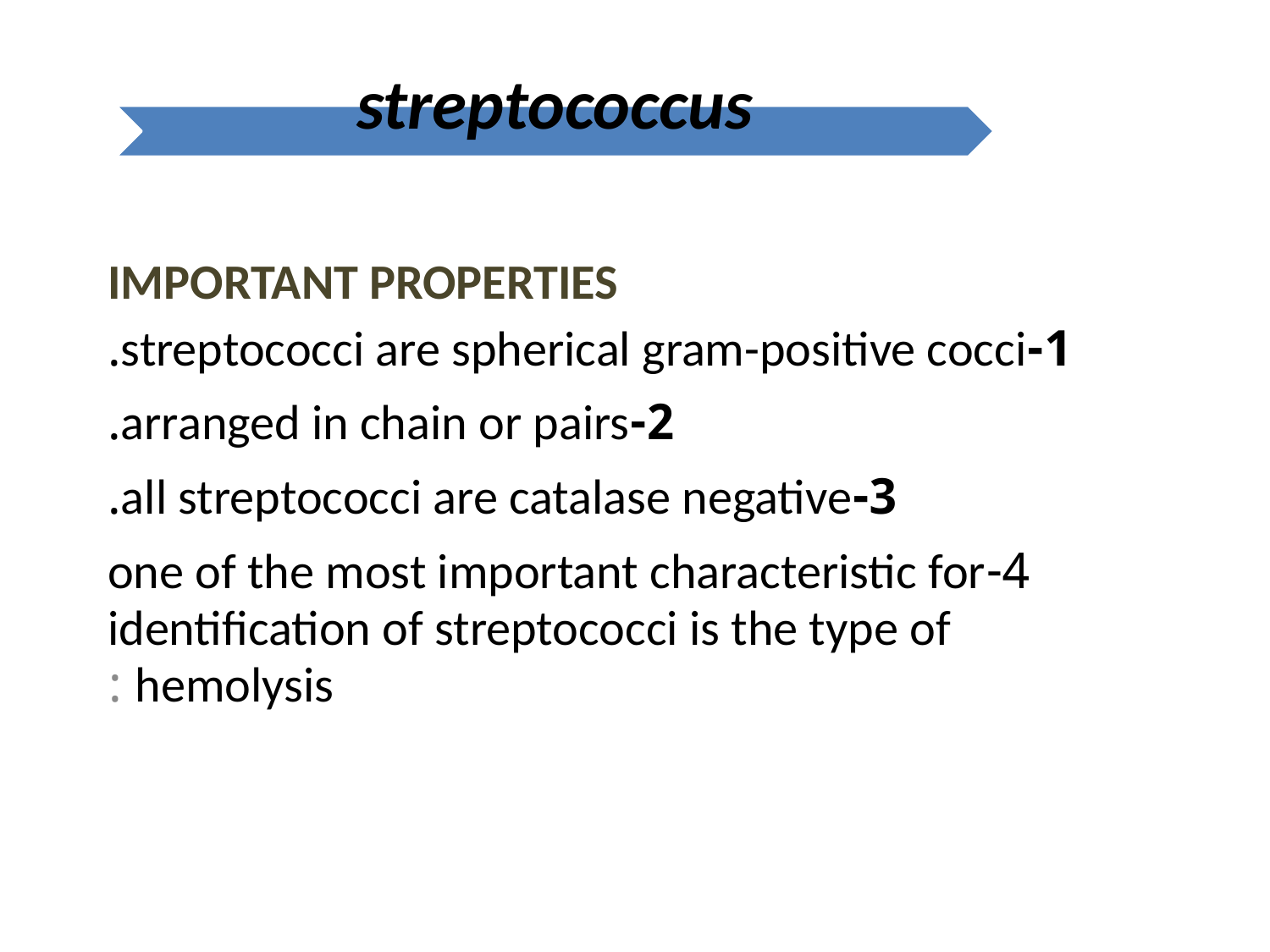

streptococcus
IMPORTANT PROPERTIES
1-streptococci are spherical gram-positive cocci.
2-arranged in chain or pairs.
3-all streptococci are catalase negative.
4-one of the most important characteristic for identification of streptococci is the type of hemolysis :